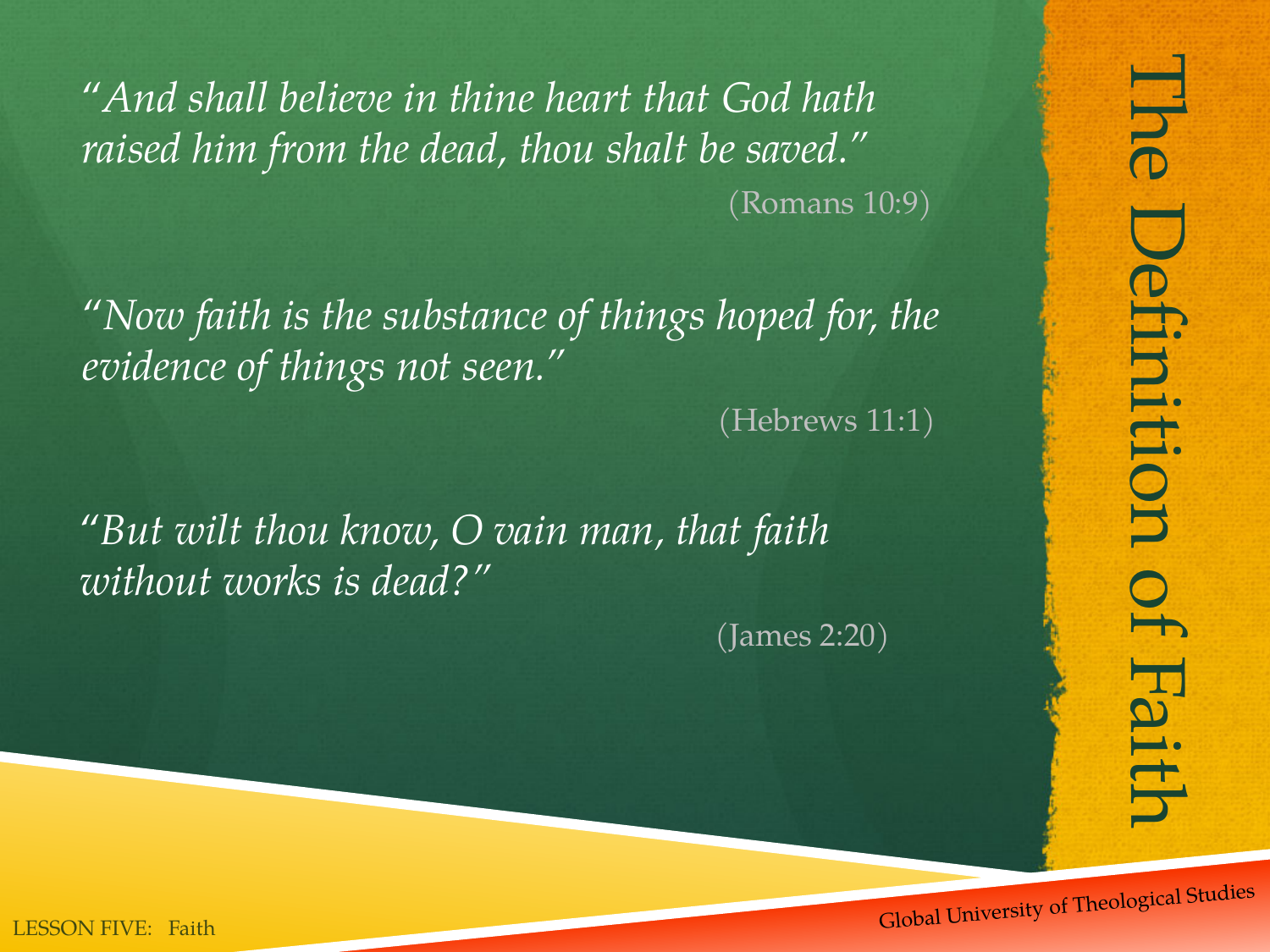

# The Definition of Faith
“And shall believe in thine heart that God hath raised him from the dead, thou shalt be saved.”					 (Romans 10:9)
“Now faith is the substance of things hoped for, the evidence of things not seen.”					 			(Hebrews 11:1)
“But wilt thou know, O vain man, that faith without works is dead?”					 			(James 2:20)
 Global University of Theological Studies
LESSON FIVE:   Faith